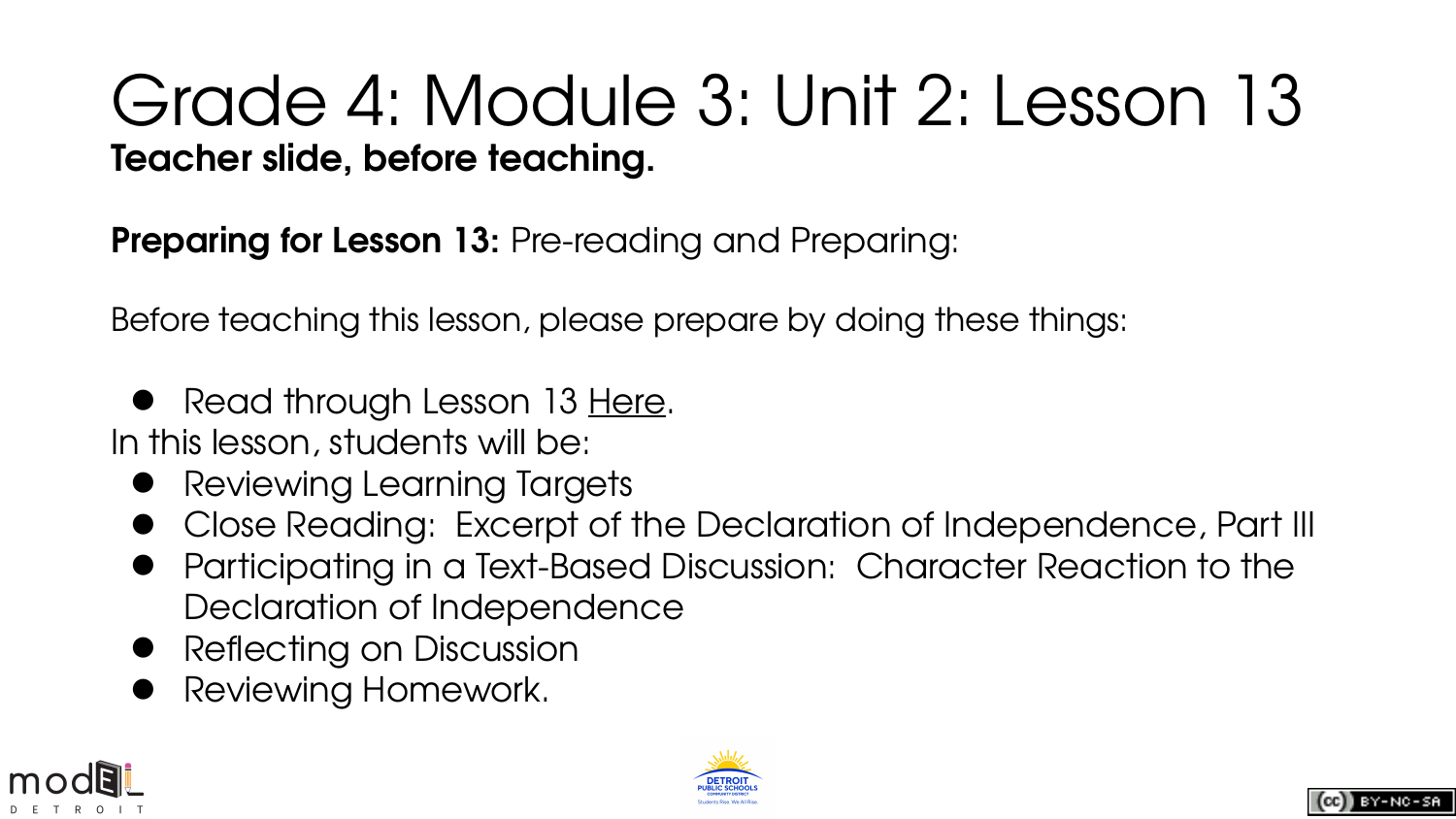

# Grade 4: Module 3: Unit 2: Lesson 13
Teacher slide, before teaching.
Preparing for Lesson 13: Pre-reading and Preparing:

Before teaching this lesson, please prepare by doing these things:
Read through Lesson 13 Here.
In this lesson, students will be:
Reviewing Learning Targets
Close Reading:  Excerpt of the Declaration of Independence, Part III
Participating in a Text-Based Discussion:  Character Reaction to the Declaration of Independence
Reflecting on Discussion
Reviewing Homework.